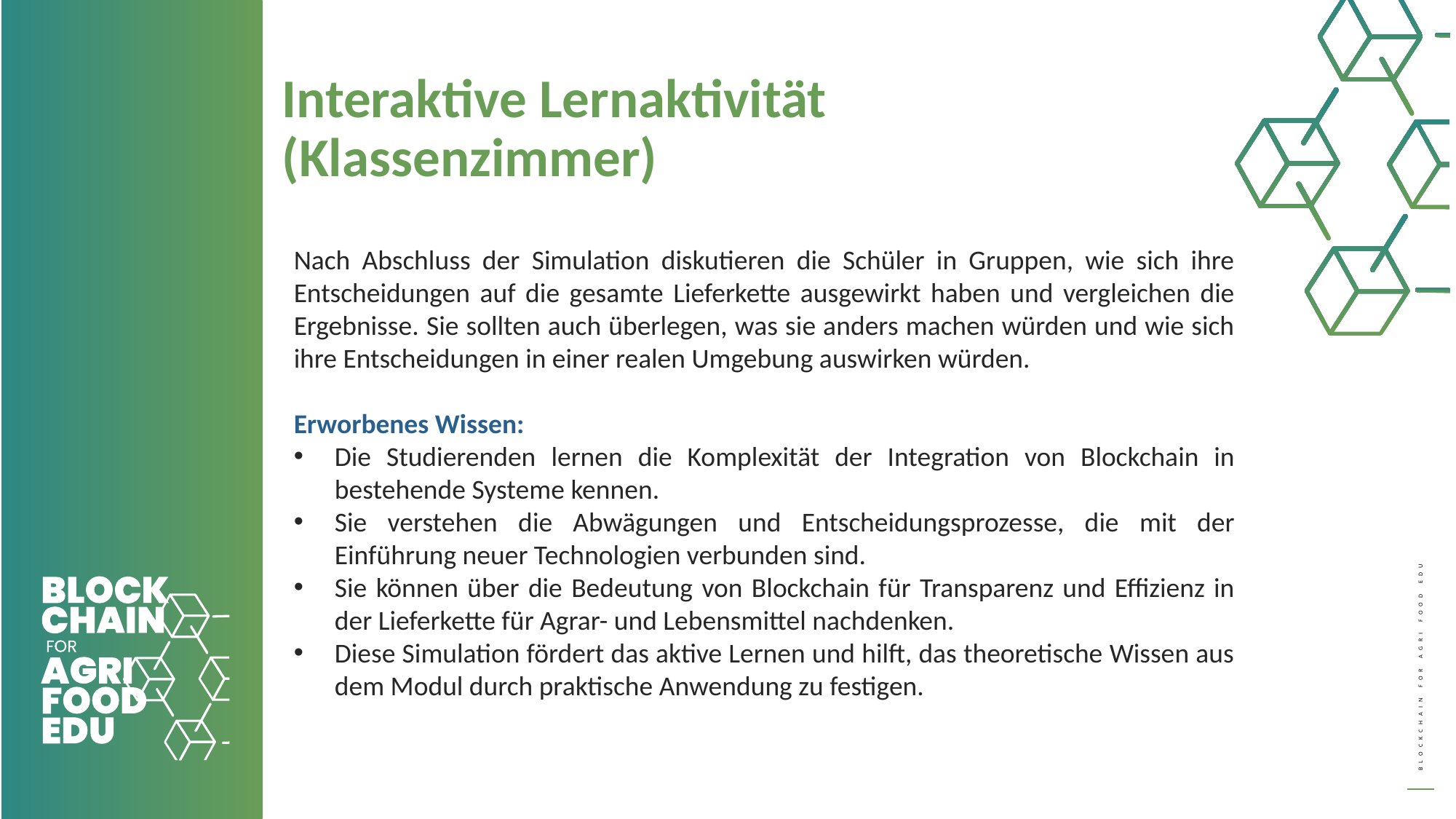

Interaktive Lernaktivität (Klassenzimmer)
Nach Abschluss der Simulation diskutieren die Schüler in Gruppen, wie sich ihre Entscheidungen auf die gesamte Lieferkette ausgewirkt haben und vergleichen die Ergebnisse. Sie sollten auch überlegen, was sie anders machen würden und wie sich ihre Entscheidungen in einer realen Umgebung auswirken würden.

Erworbenes Wissen:
Die Studierenden lernen die Komplexität der Integration von Blockchain in bestehende Systeme kennen.
Sie verstehen die Abwägungen und Entscheidungsprozesse, die mit der Einführung neuer Technologien verbunden sind.
Sie können über die Bedeutung von Blockchain für Transparenz und Effizienz in der Lieferkette für Agrar- und Lebensmittel nachdenken.
Diese Simulation fördert das aktive Lernen und hilft, das theoretische Wissen aus dem Modul durch praktische Anwendung zu festigen.